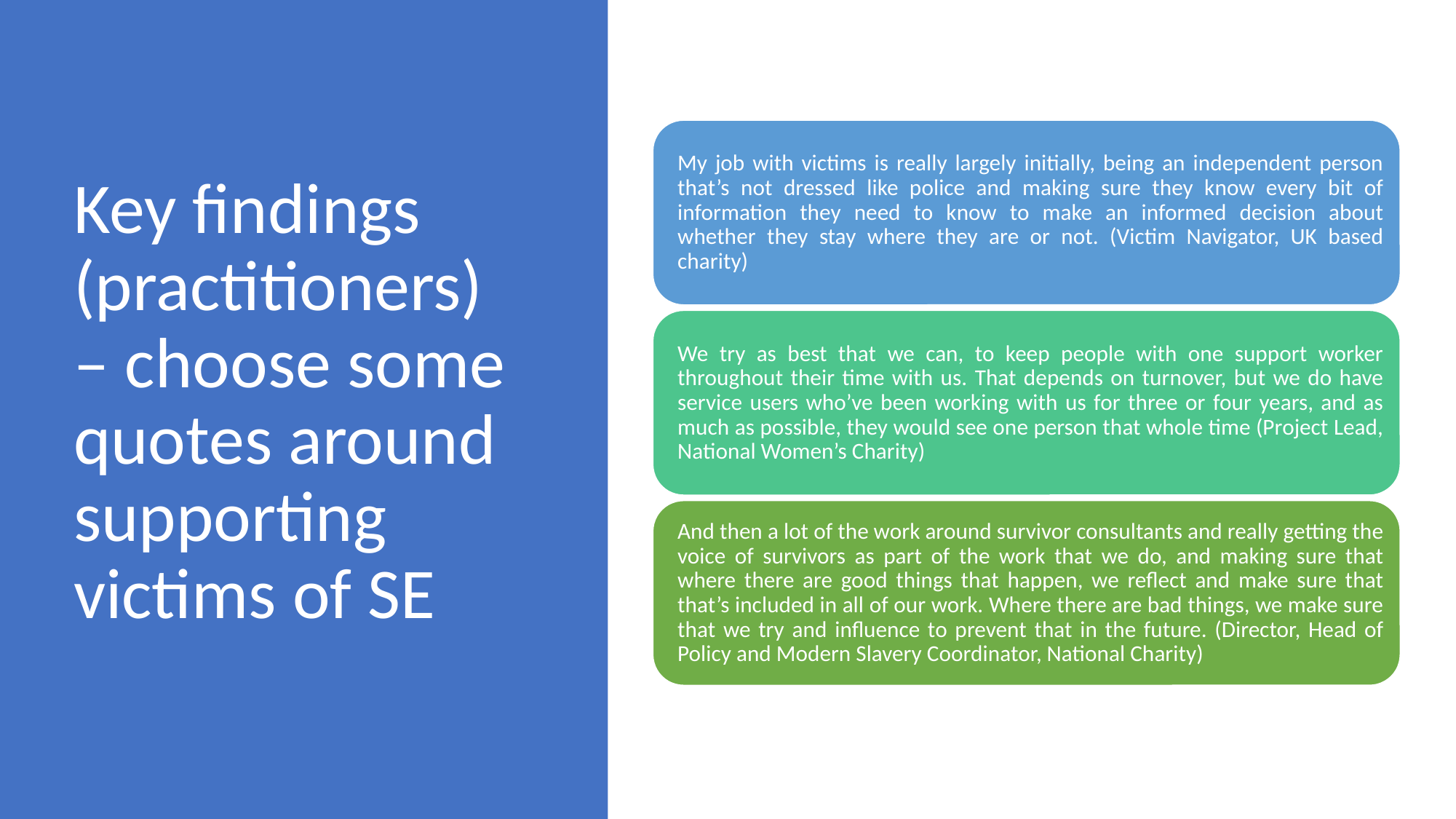

# Key findings (practitioners) – choose some quotes around supporting victims of SE
My job with victims is really largely initially, being an independent person that’s not dressed like police and making sure they know every bit of information they need to know to make an informed decision about whether they stay where they are or not. (Victim Navigator, UK based charity)
We try as best that we can, to keep people with one support worker throughout their time with us. That depends on turnover, but we do have service users who’ve been working with us for three or four years, and as much as possible, they would see one person that whole time (Project Lead, National Women’s Charity)
And then a lot of the work around survivor consultants and really getting the voice of survivors as part of the work that we do, and making sure that where there are good things that happen, we reflect and make sure that that’s included in all of our work. Where there are bad things, we make sure that we try and influence to prevent that in the future. (Director, Head of Policy and Modern Slavery Coordinator, National Charity)